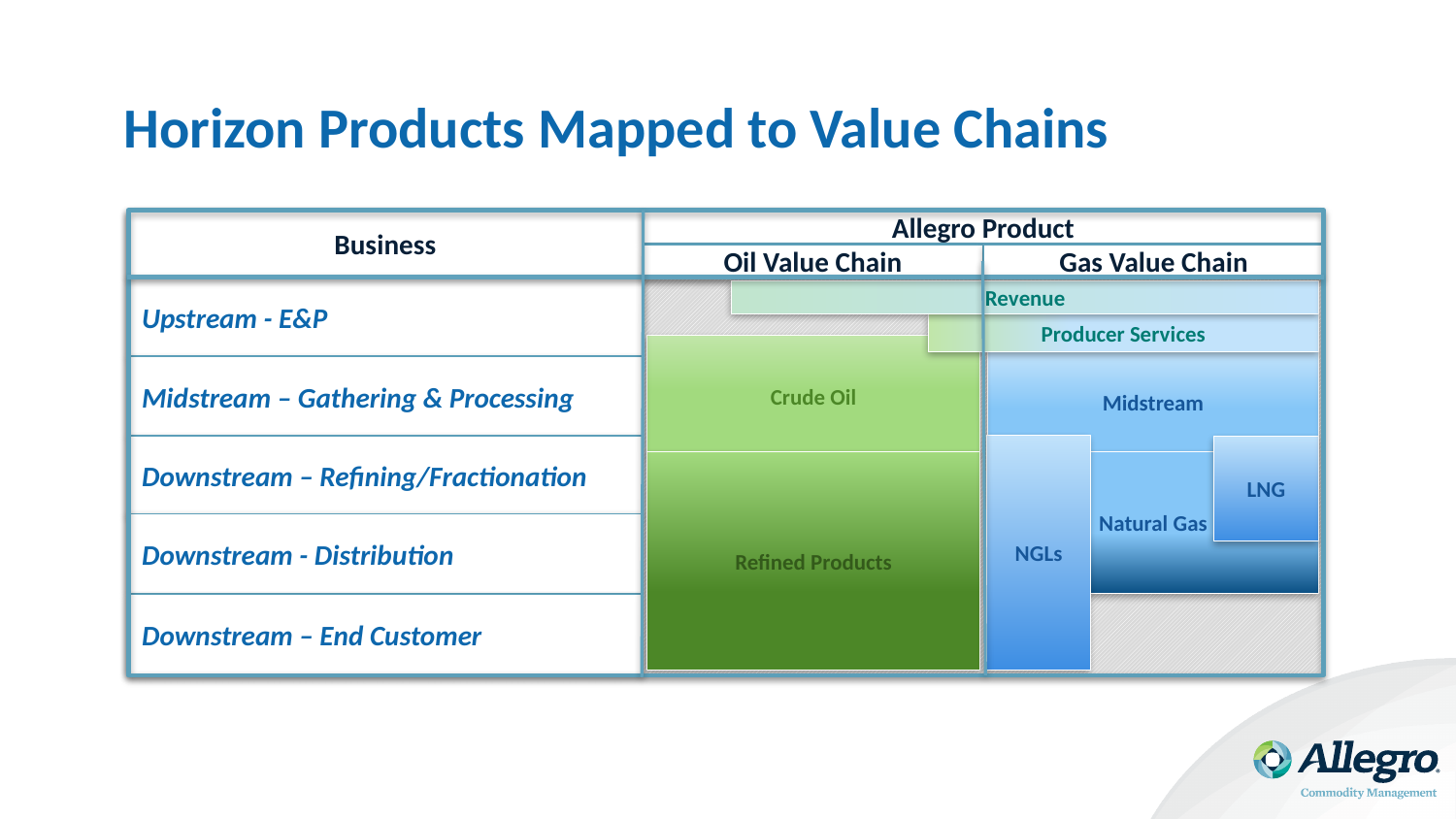

# Horizon Products Mapped to Value Chains

Business
Allegro Product
Gas Value Chain
Oil Value Chain
Upstream - E&P
Revenue
Producer Services
Crude Oil
Midstream
Midstream – Gathering & Processing
Downstream – Refining/Fractionation
NGLs
LNG
Natural Gas
Refined Products
Downstream - Distribution
Downstream – End Customer